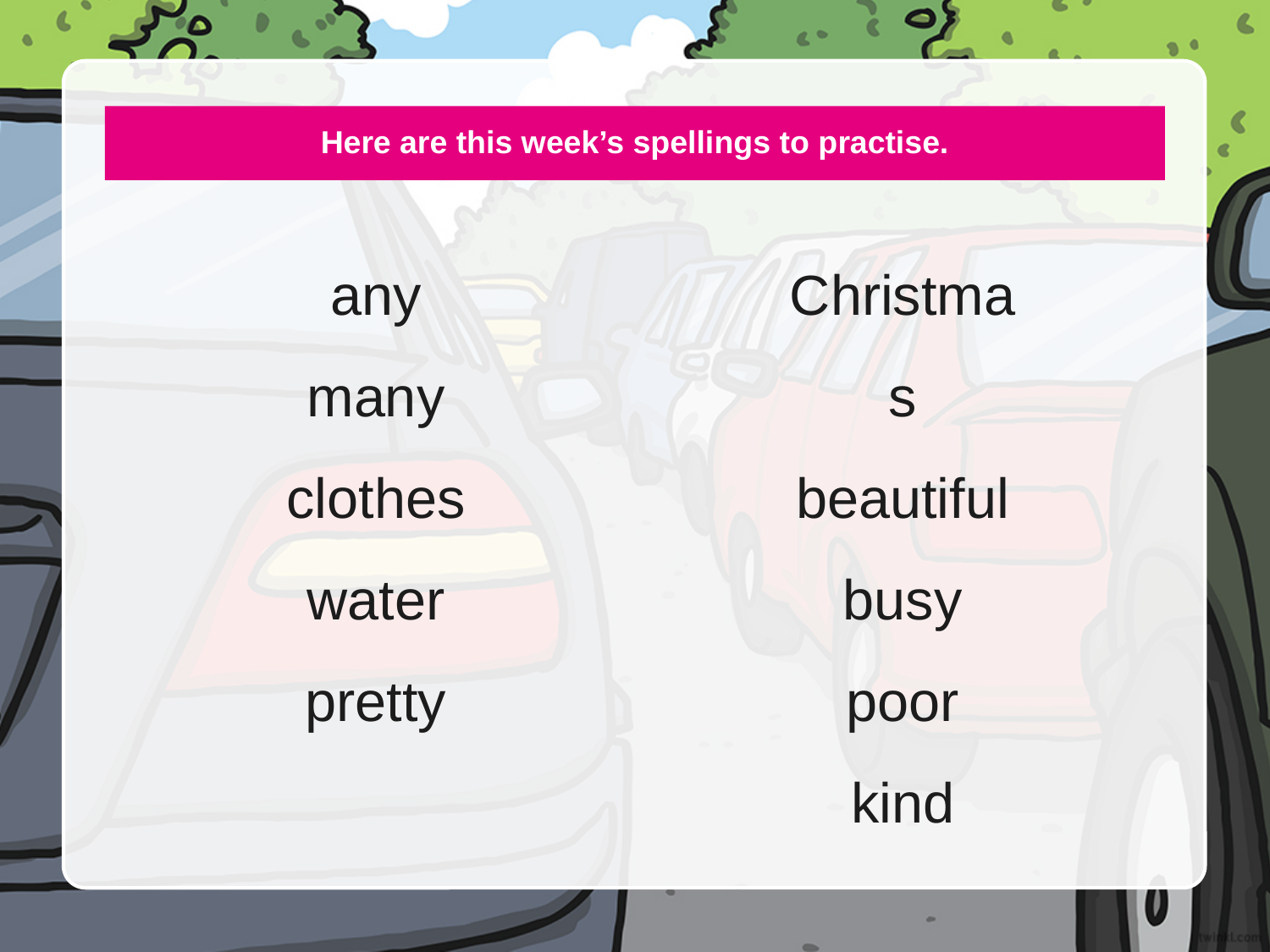

# Here are this week’s spellings to practise.
any
many
clothes
water
pretty
Christmas
beautiful
busy
poor
kind